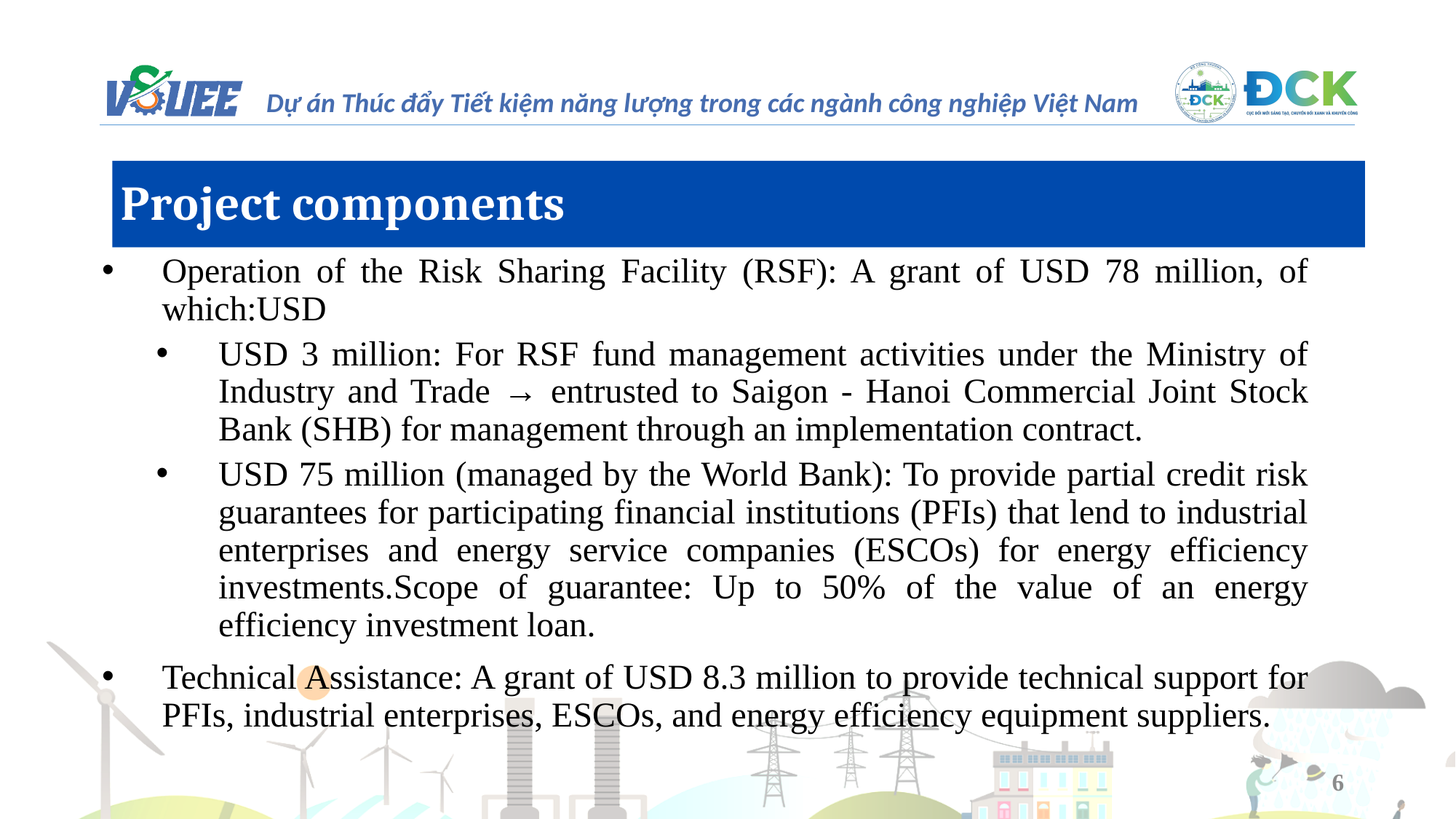

Project components
Operation of the Risk Sharing Facility (RSF): A grant of USD 78 million, of which:USD
USD 3 million: For RSF fund management activities under the Ministry of Industry and Trade → entrusted to Saigon - Hanoi Commercial Joint Stock Bank (SHB) for management through an implementation contract.
USD 75 million (managed by the World Bank): To provide partial credit risk guarantees for participating financial institutions (PFIs) that lend to industrial enterprises and energy service companies (ESCOs) for energy efficiency investments.Scope of guarantee: Up to 50% of the value of an energy efficiency investment loan.
Technical Assistance: A grant of USD 8.3 million to provide technical support for PFIs, industrial enterprises, ESCOs, and energy efficiency equipment suppliers.
6